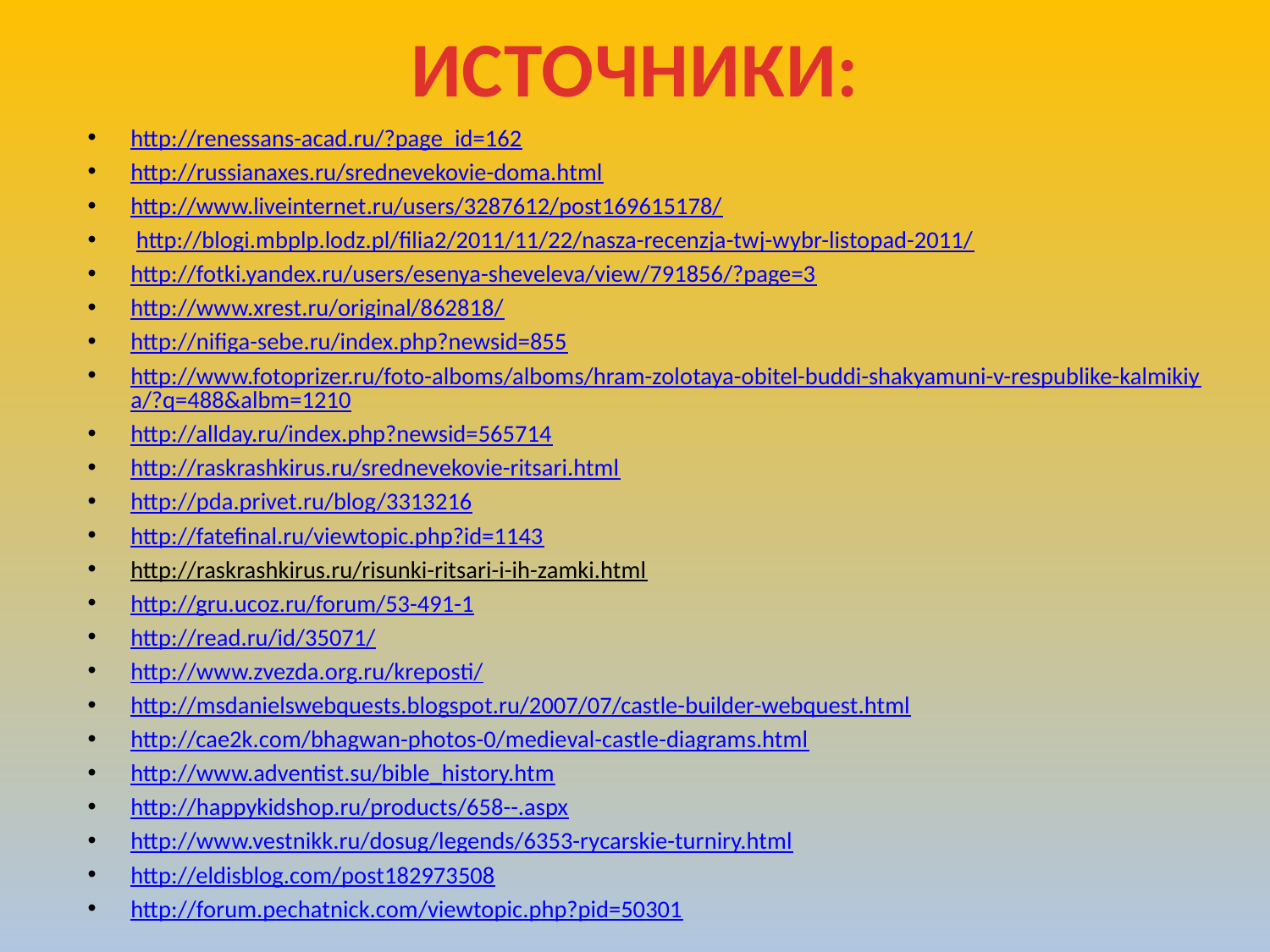

# ИСТОЧНИКИ:
http://renessans-acad.ru/?page_id=162
http://russianaxes.ru/srednevekovie-doma.html
http://www.liveinternet.ru/users/3287612/post169615178/
 http://blogi.mbplp.lodz.pl/filia2/2011/11/22/nasza-recenzja-twj-wybr-listopad-2011/
http://fotki.yandex.ru/users/esenya-sheveleva/view/791856/?page=3
http://www.xrest.ru/original/862818/
http://nifiga-sebe.ru/index.php?newsid=855
http://www.fotoprizer.ru/foto-alboms/alboms/hram-zolotaya-obitel-buddi-shakyamuni-v-respublike-kalmikiya/?q=488&albm=1210
http://allday.ru/index.php?newsid=565714
http://raskrashkirus.ru/srednevekovie-ritsari.html
http://pda.privet.ru/blog/3313216
http://fatefinal.ru/viewtopic.php?id=1143
http://raskrashkirus.ru/risunki-ritsari-i-ih-zamki.html
http://gru.ucoz.ru/forum/53-491-1
http://read.ru/id/35071/
http://www.zvezda.org.ru/kreposti/
http://msdanielswebquests.blogspot.ru/2007/07/castle-builder-webquest.html
http://cae2k.com/bhagwan-photos-0/medieval-castle-diagrams.html
http://www.adventist.su/bible_history.htm
http://happykidshop.ru/products/658--.aspx
http://www.vestnikk.ru/dosug/legends/6353-rycarskie-turniry.html
http://eldisblog.com/post182973508
http://forum.pechatnick.com/viewtopic.php?pid=50301